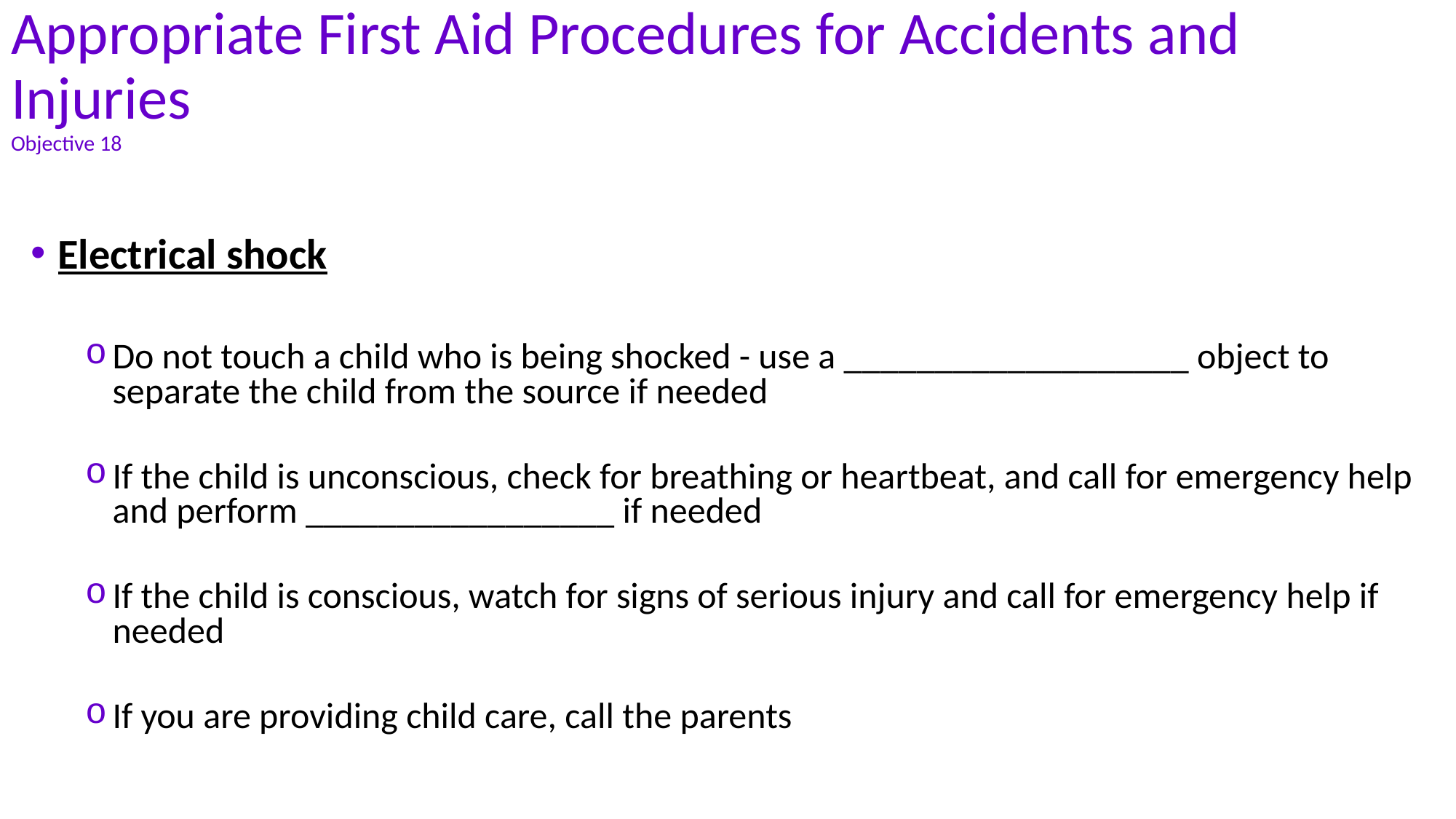

# Appropriate First Aid Procedures for Accidents and Injuries Objective 18

Electrical shock

Do not touch a child who is being shocked - use a ___________________ object to separate the child from the source if needed

If the child is unconscious, check for breathing or heartbeat, and call for emergency help and perform _________________ if needed

If the child is conscious, watch for signs of serious injury and call for emergency help if needed

If you are providing child care, call the parents